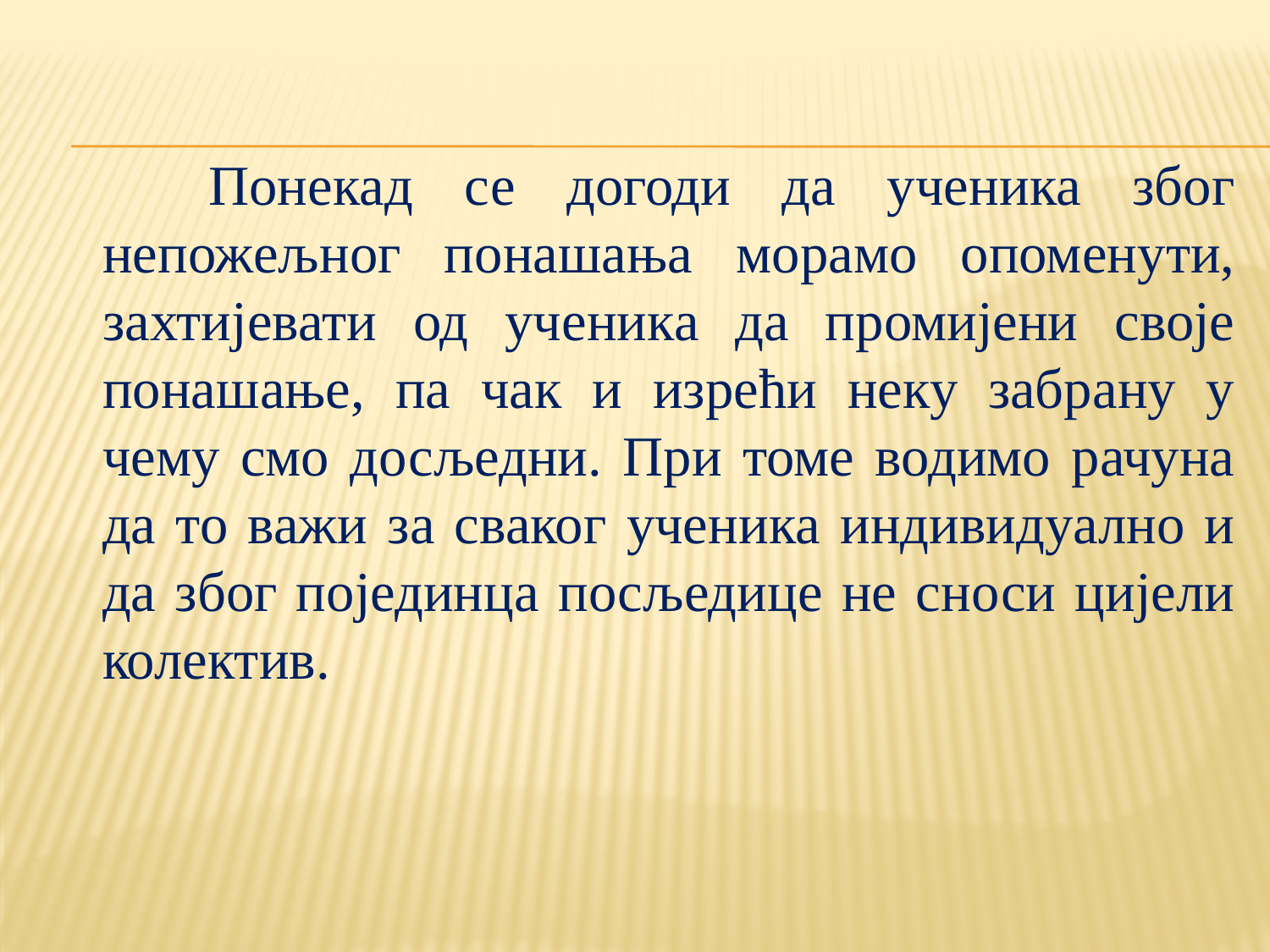

#

   Понекад се догоди да ученика због непожељног понашања морамо опоменути, захтијевати од ученика да промијени своје понашање, па чак и изрећи неку забрану у чему смо досљедни. При томе водимо рачуна да то важи за сваког ученика индивидуално и да због појединца посљедице не сноси цијели колектив.